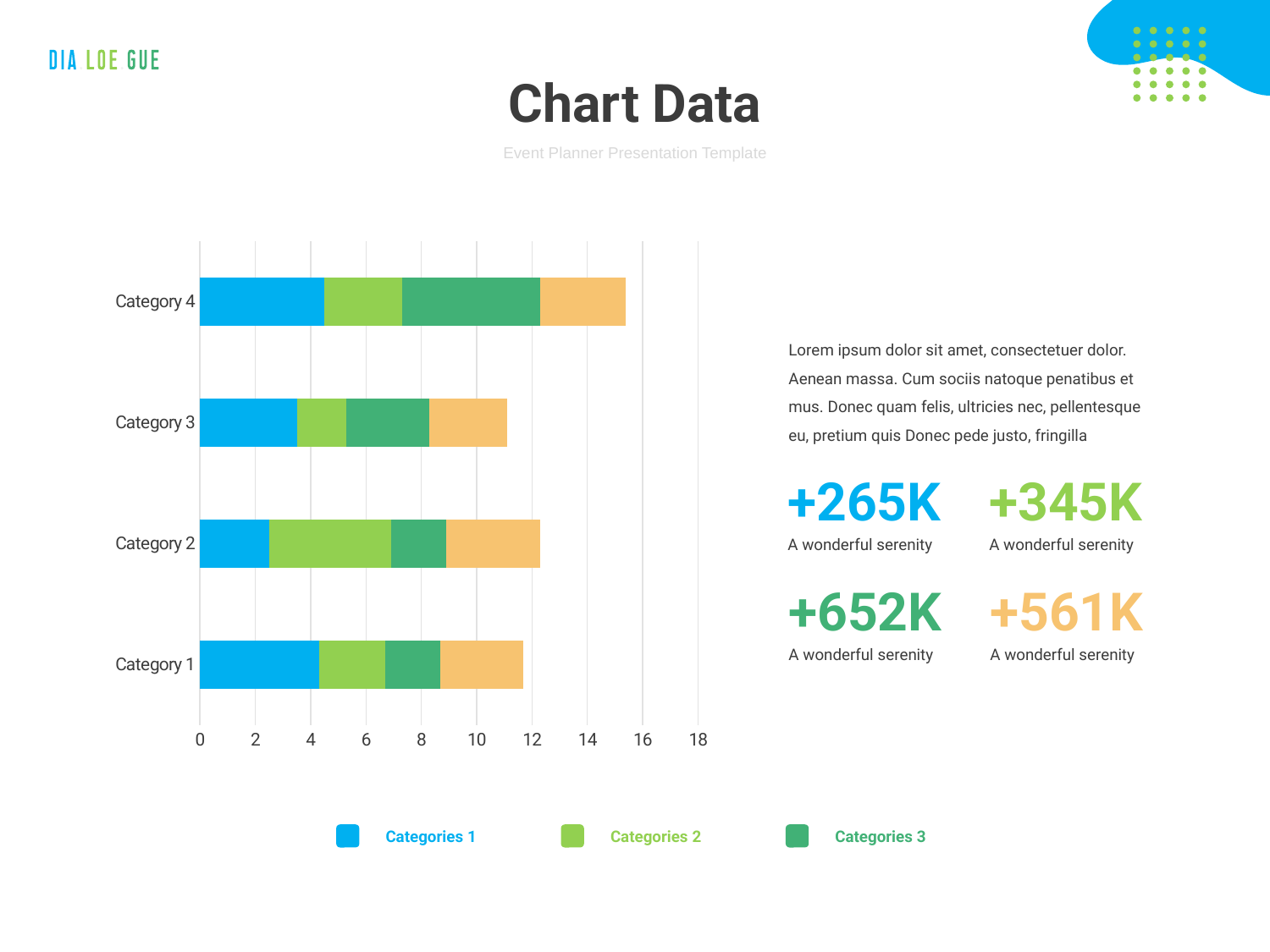

# Chart Data
Event Planner Presentation Template

### Chart

| Category | Series 1 | Series 2 | Series 3 | Series 4 |
|---|---|---|---|---|
| Category 1 | 4.3 | 2.4 | 2.0 | 3.0 |
| Category 2 | 2.5 | 4.4 | 2.0 | 3.4 |
| Category 3 | 3.5 | 1.8 | 3.0 | 2.8 |
| Category 4 | 4.5 | 2.8 | 5.0 | 3.1 |
Lorem ipsum dolor sit amet, consectetuer dolor. Aenean massa. Cum sociis natoque penatibus et mus. Donec quam felis, ultricies nec, pellentesque eu, pretium quis Donec pede justo, fringilla
+265K
+345K
A wonderful serenity
A wonderful serenity
+652K
+561K
A wonderful serenity
A wonderful serenity
Categories 1
Categories 2
Categories 3